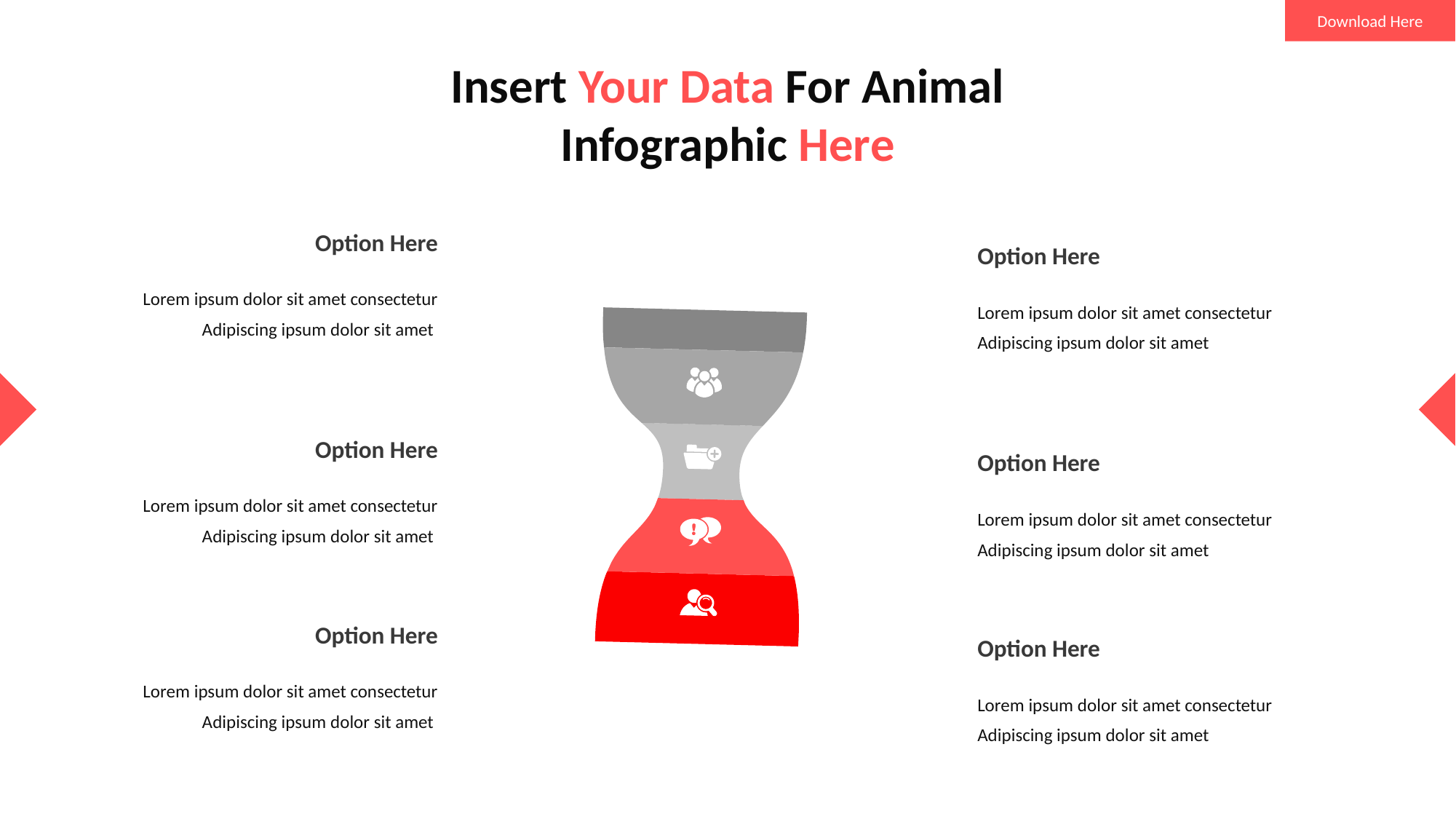

Download Here
Insert Your Data For Animal Infographic Here
Option Here
Option Here

Lorem ipsum dolor sit amet consectetur Adipiscing ipsum dolor sit amet
Lorem ipsum dolor sit amet consectetur Adipiscing ipsum dolor sit amet

Option Here
Option Here

Lorem ipsum dolor sit amet consectetur Adipiscing ipsum dolor sit amet
Lorem ipsum dolor sit amet consectetur Adipiscing ipsum dolor sit amet

Option Here
Option Here

Lorem ipsum dolor sit amet consectetur Adipiscing ipsum dolor sit amet
Lorem ipsum dolor sit amet consectetur Adipiscing ipsum dolor sit amet